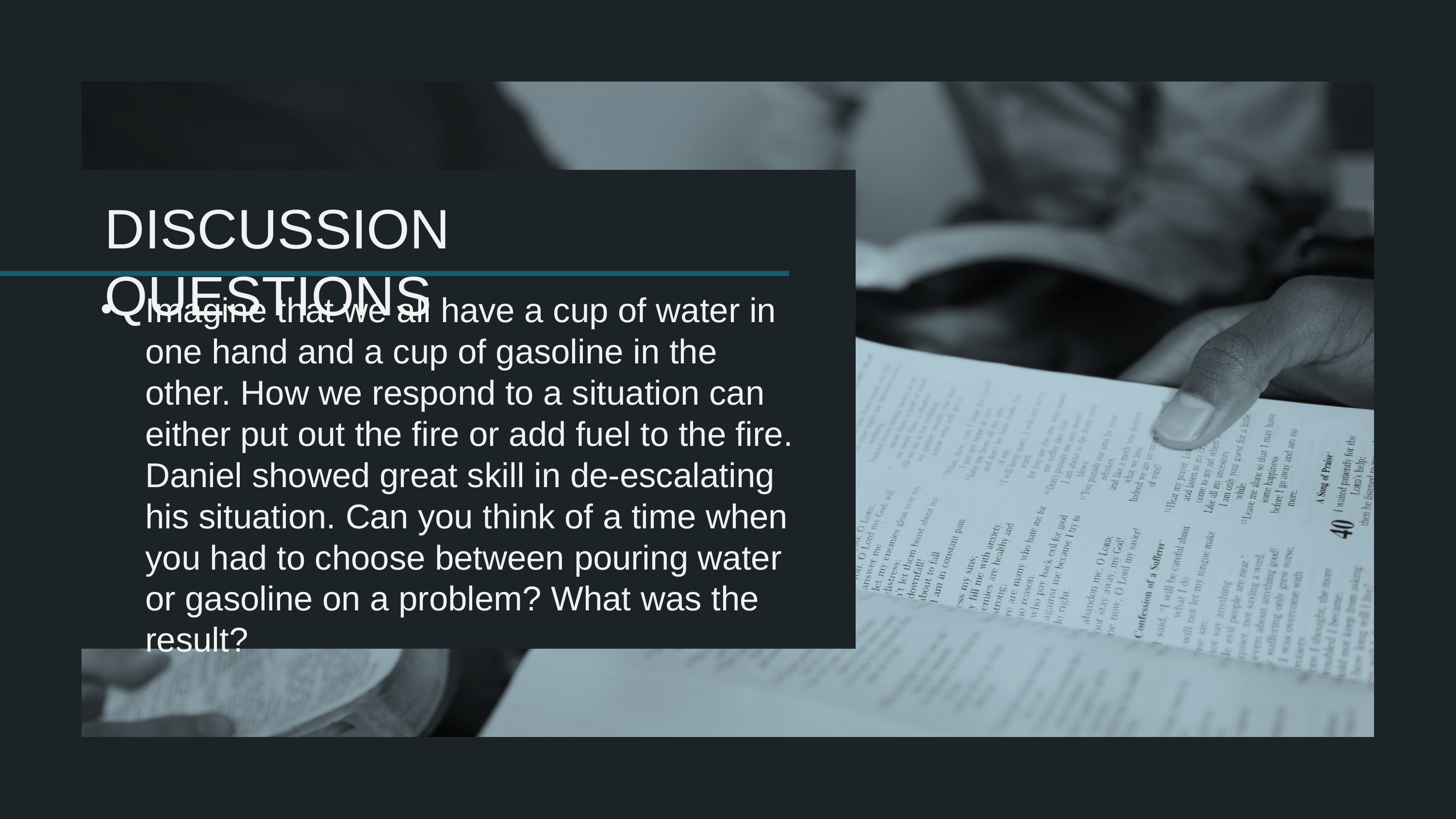

Imagine that we all have a cup of water in one hand and a cup of gasoline in the other. How we respond to a situation can either put out the fire or add fuel to the fire. Daniel showed great skill in de-escalating his situation. Can you think of a time when you had to choose between pouring water or gasoline on a problem? What was the result?